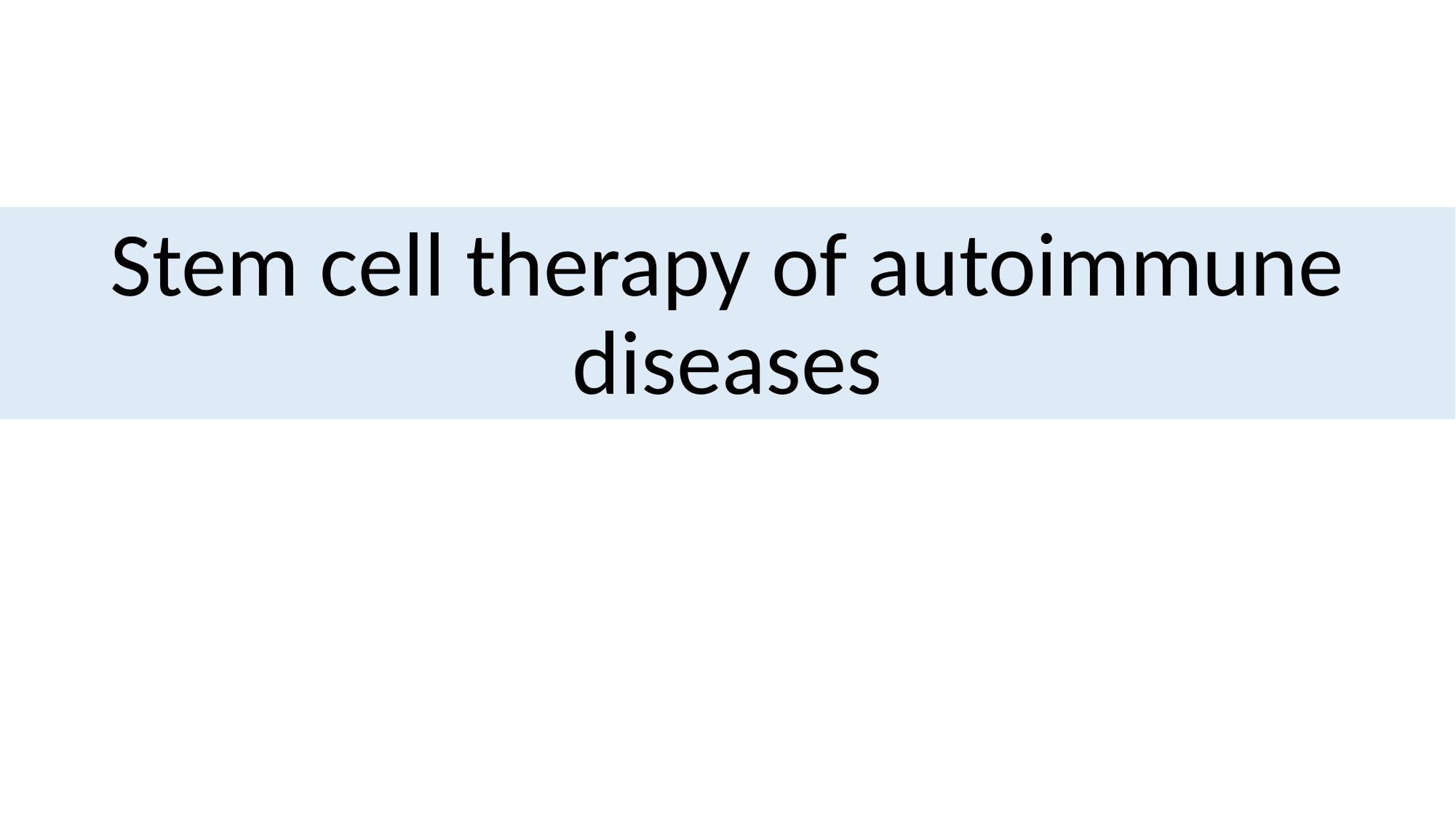

# Stem cell therapy of autoimmune diseases